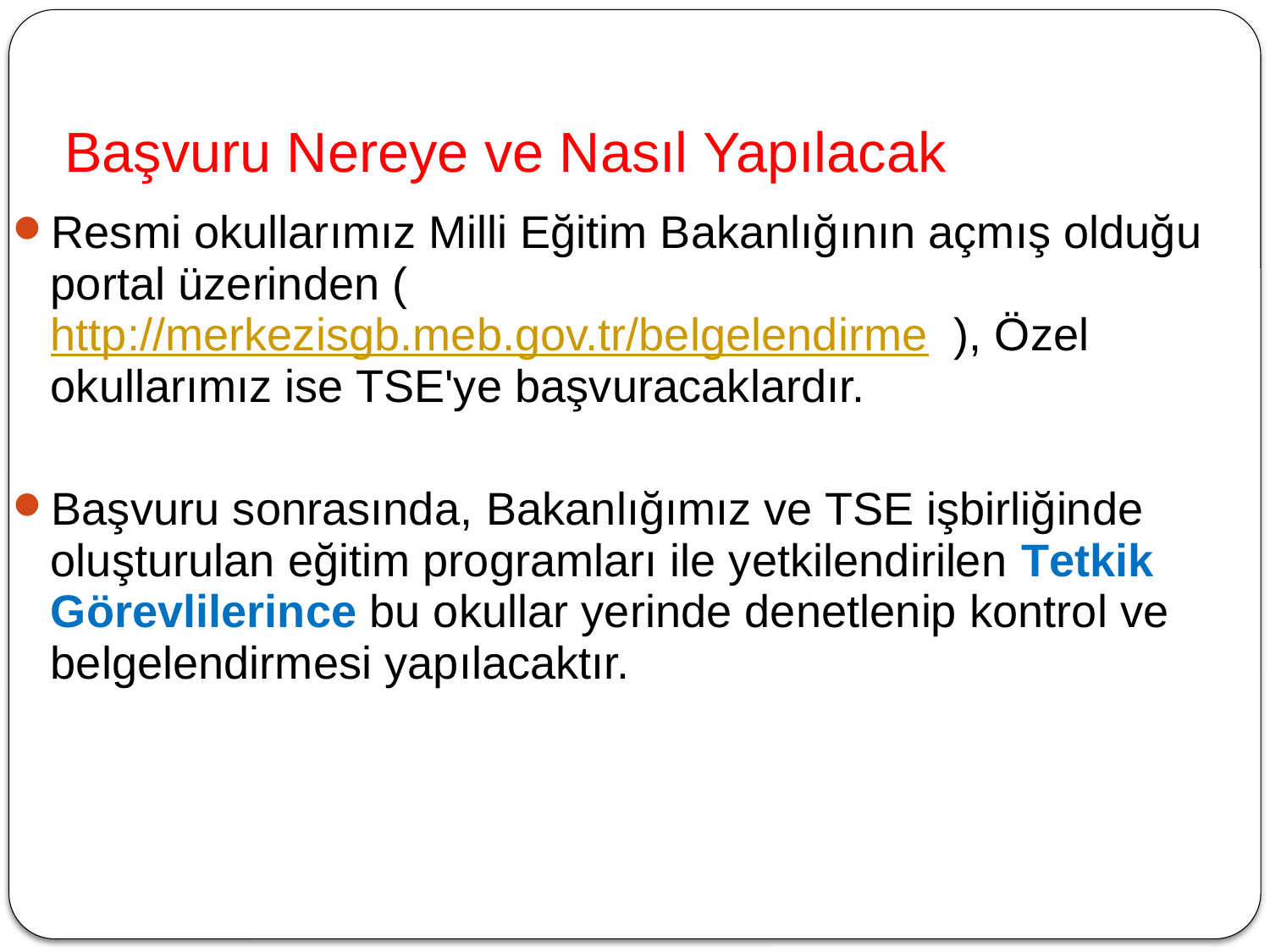

# Başvuru Nereye ve Nasıl Yapılacak
Resmi okullarımız Milli Eğitim Bakanlığının açmış olduğu portal üzerinden (http://merkezisgb.meb.gov.tr/belgelendirme  ), Özel okullarımız ise TSE'ye başvuracaklardır.

Başvuru sonrasında, Bakanlığımız ve TSE işbirliğinde oluşturulan eğitim programları ile yetkilendirilen Tetkik Görevlilerince bu okullar yerinde denetlenip kontrol ve belgelendirmesi yapılacaktır.